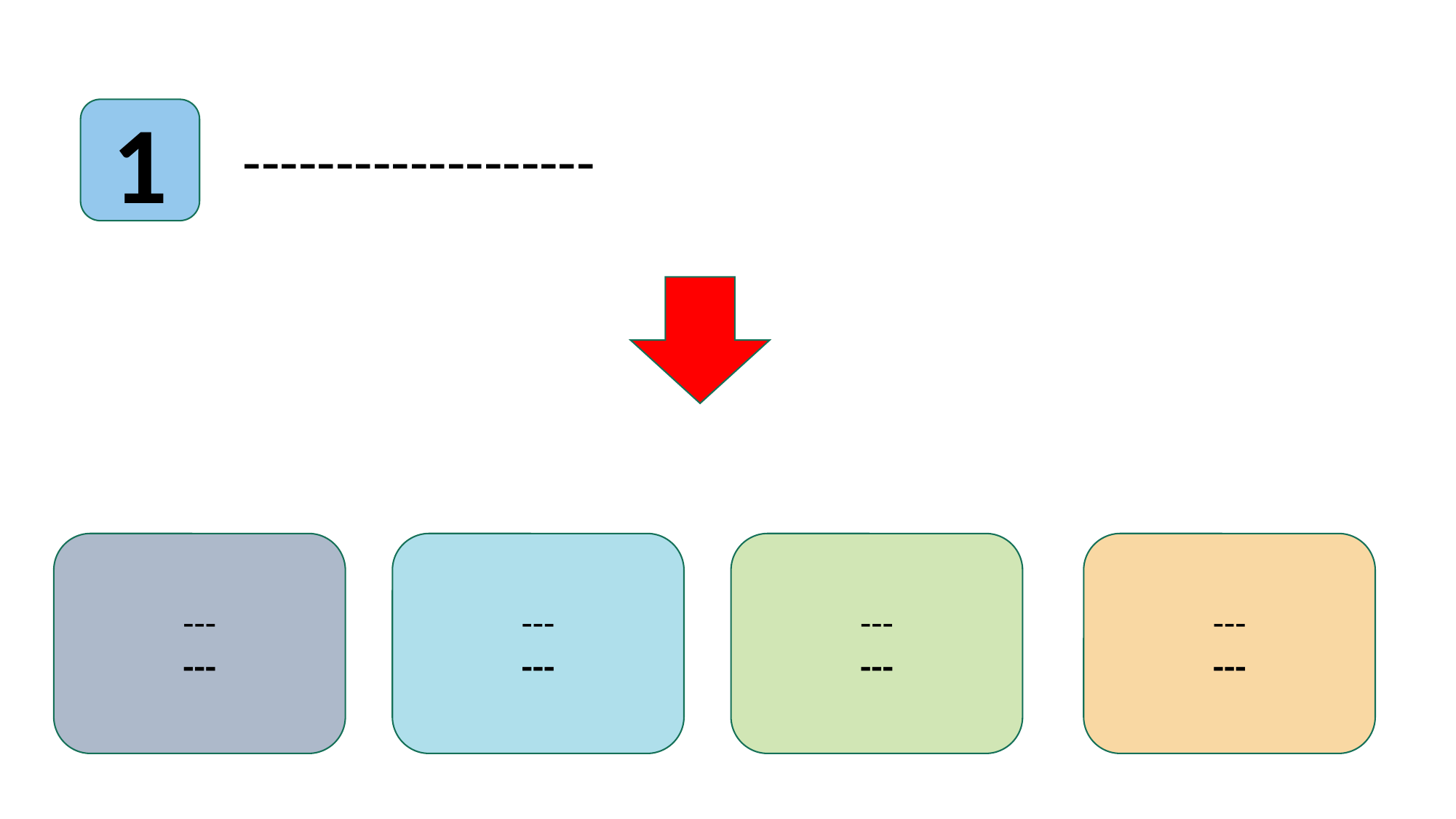

1
-------------------

---
---
---
---
---
---
---
---